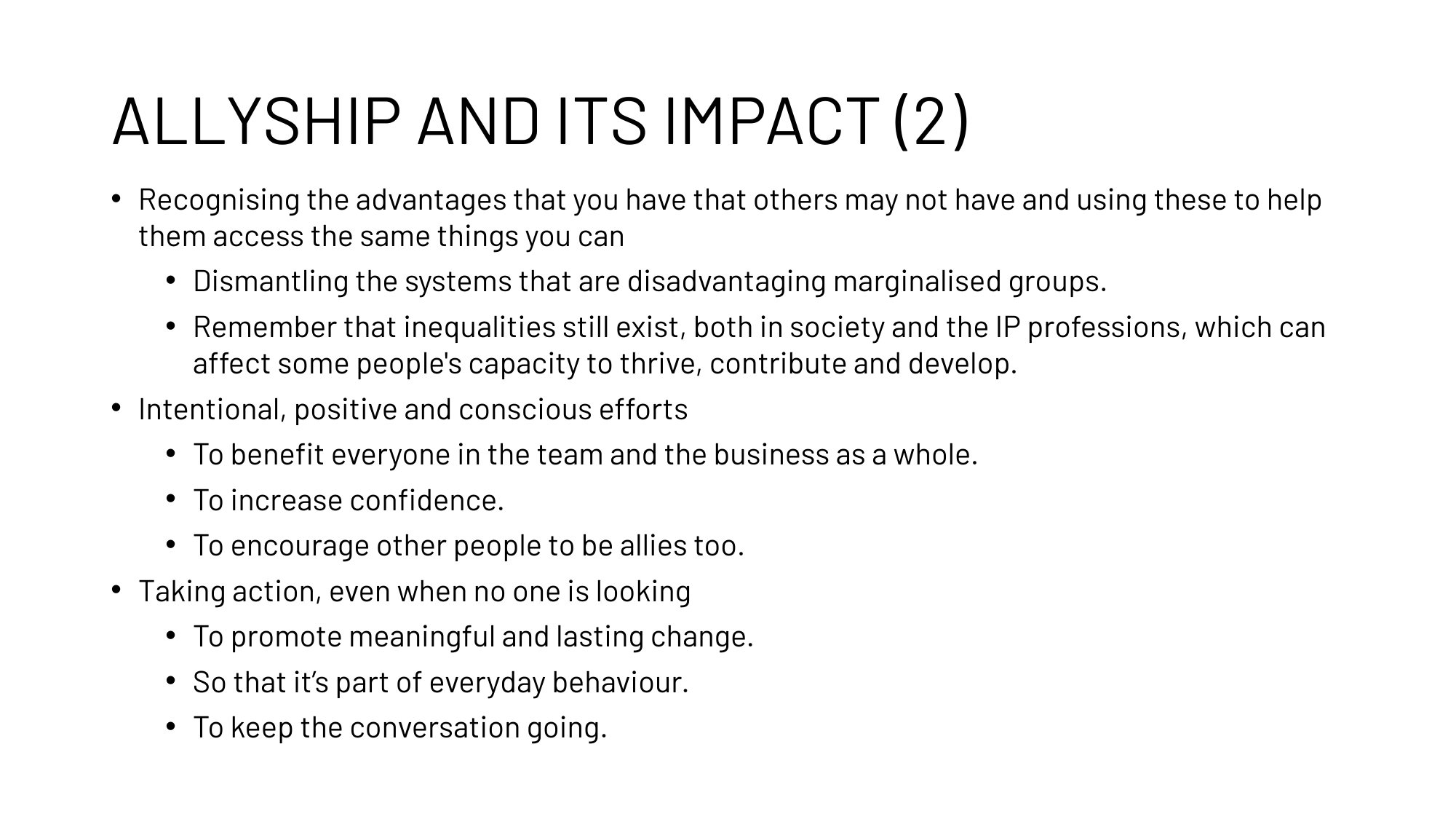

# ALLYSHIP AND ITS IMPACT (2)
Recognising the advantages that you have that others may not have and using these to help them access the same things you can
Dismantling the systems that are disadvantaging marginalised groups.
Remember that inequalities still exist, both in society and the IP professions, which can affect some people's capacity to thrive, contribute and develop.
Intentional, positive and conscious efforts
To benefit everyone in the team and the business as a whole.
To increase confidence.
To encourage other people to be allies too.
Taking action, even when no one is looking
To promote meaningful and lasting change.
So that it’s part of everyday behaviour.
To keep the conversation going.